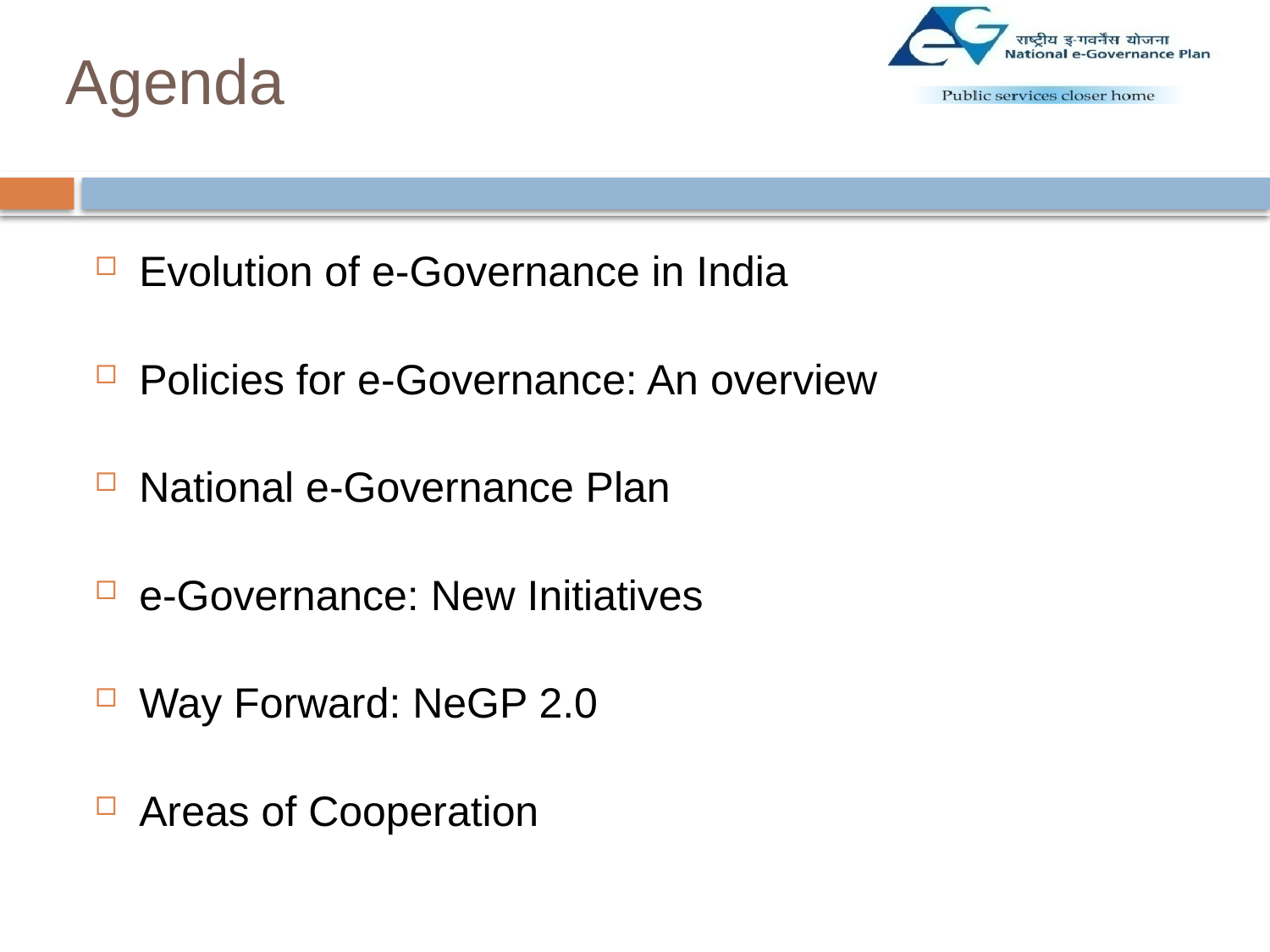

# Agenda
Evolution of e-Governance in India
Policies for e-Governance: An overview
National e-Governance Plan
e-Governance: New Initiatives
Way Forward: NeGP 2.0
Areas of Cooperation